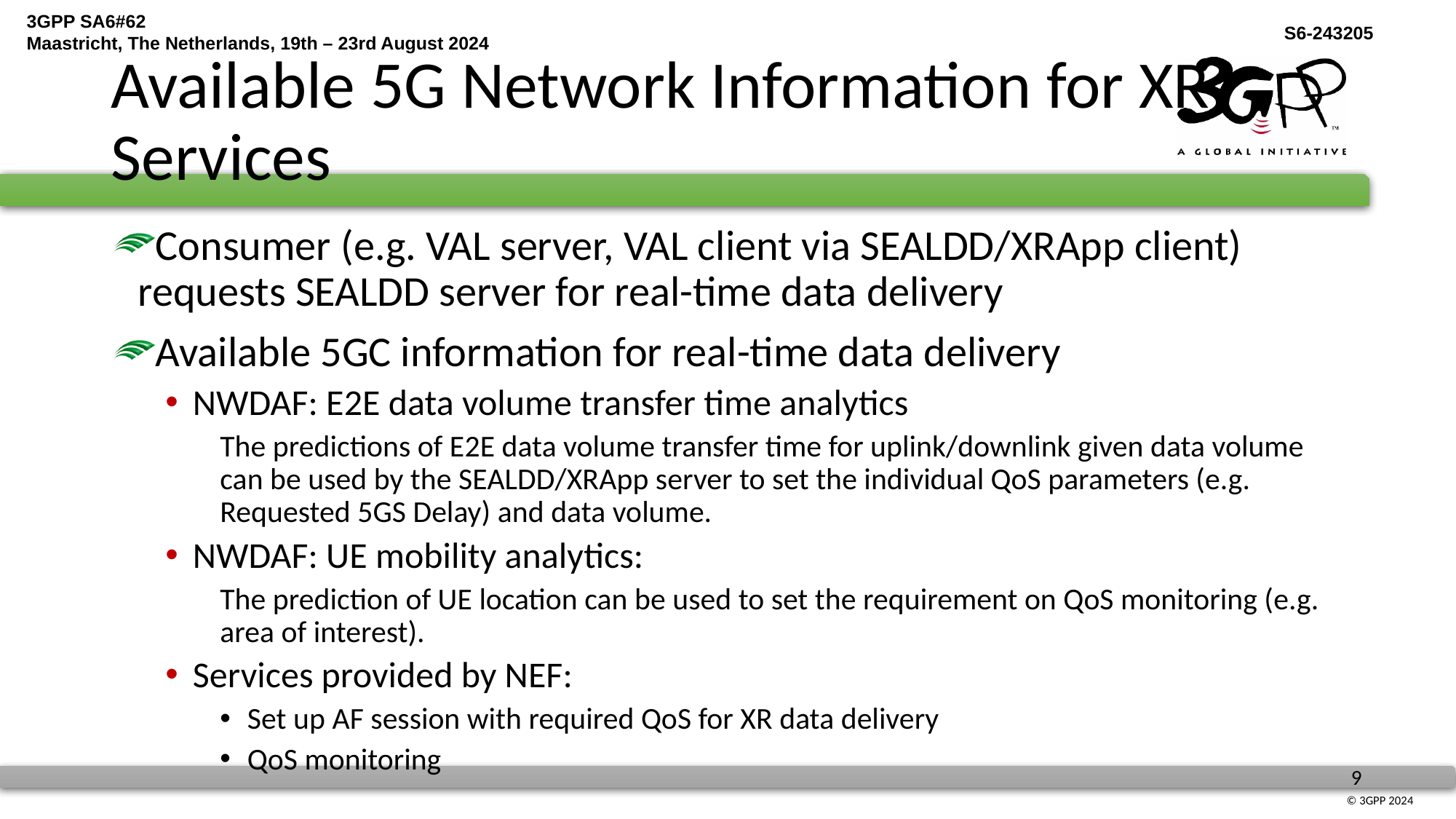

# Available 5G Network Information for XR Services
Consumer (e.g. VAL server, VAL client via SEALDD/XRApp client) requests SEALDD server for real-time data delivery
Available 5GC information for real-time data delivery
NWDAF: E2E data volume transfer time analytics
The predictions of E2E data volume transfer time for uplink/downlink given data volume can be used by the SEALDD/XRApp server to set the individual QoS parameters (e.g. Requested 5GS Delay) and data volume.
NWDAF: UE mobility analytics:
The prediction of UE location can be used to set the requirement on QoS monitoring (e.g. area of interest).
Services provided by NEF:
Set up AF session with required QoS for XR data delivery
QoS monitoring